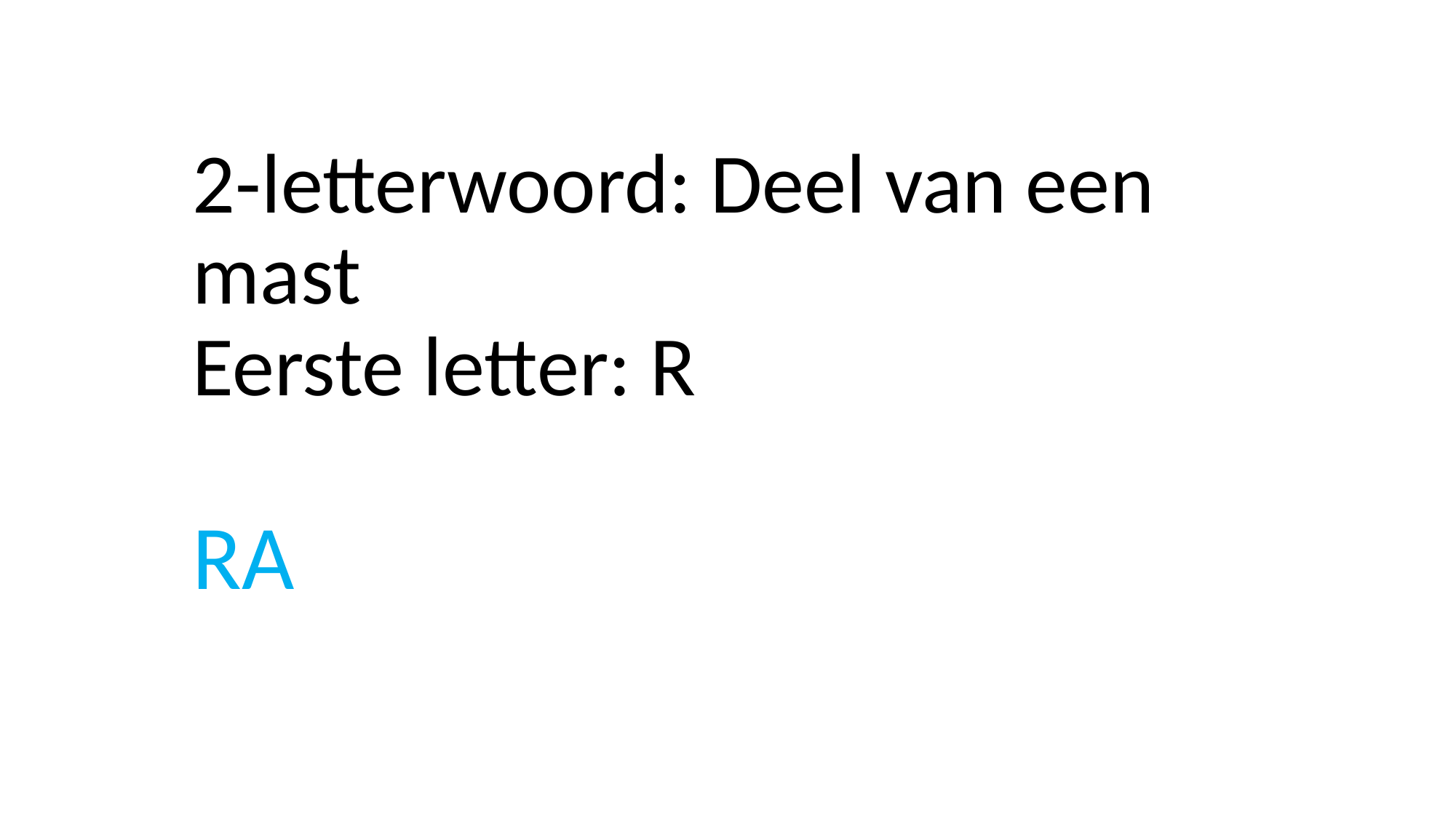

# 2-letterwoord: Deel van een mast Eerste letter: R
RA